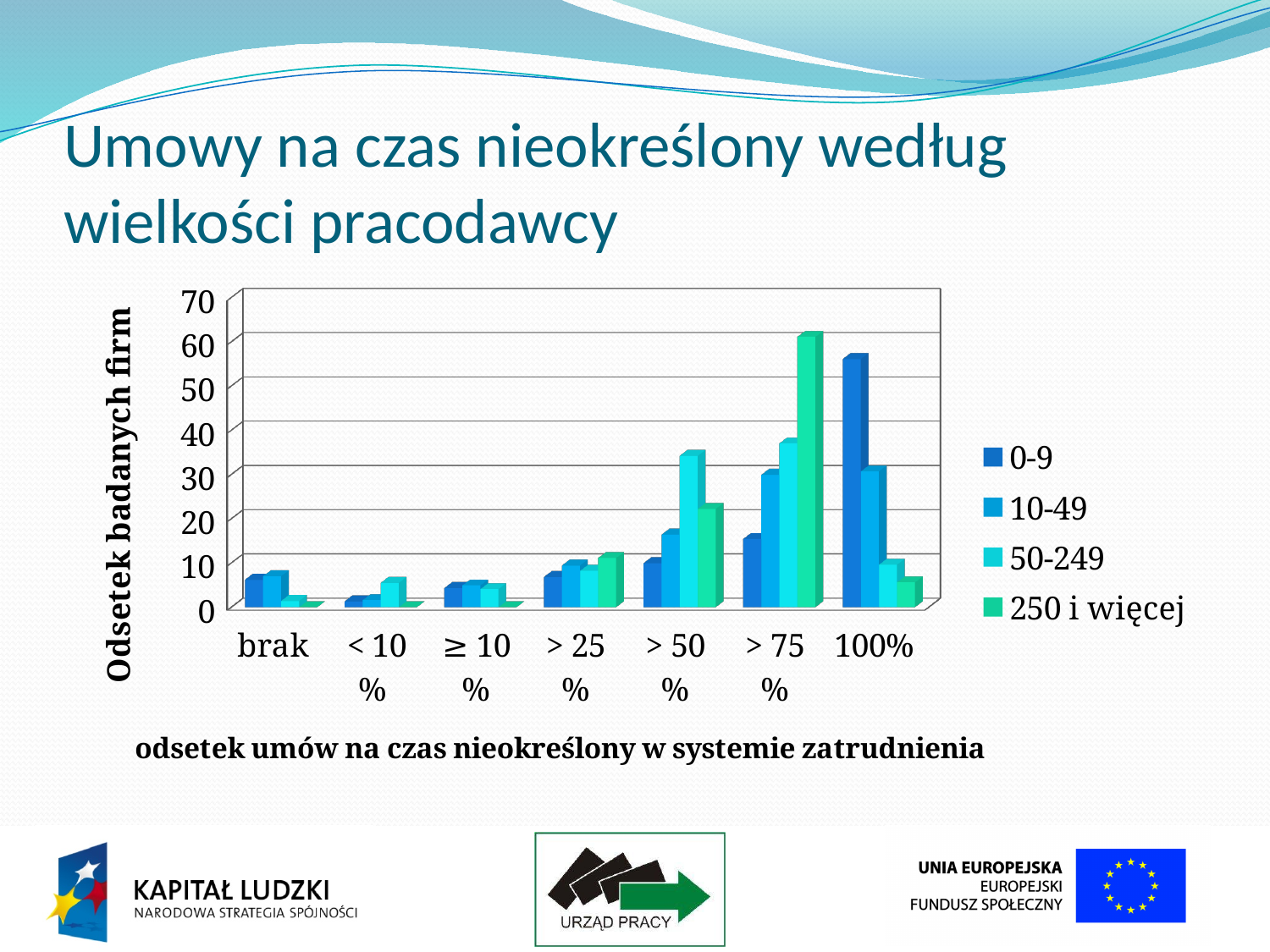

# Umowy na czas nieokreślony według wielkości pracodawcy

[unsupported chart]